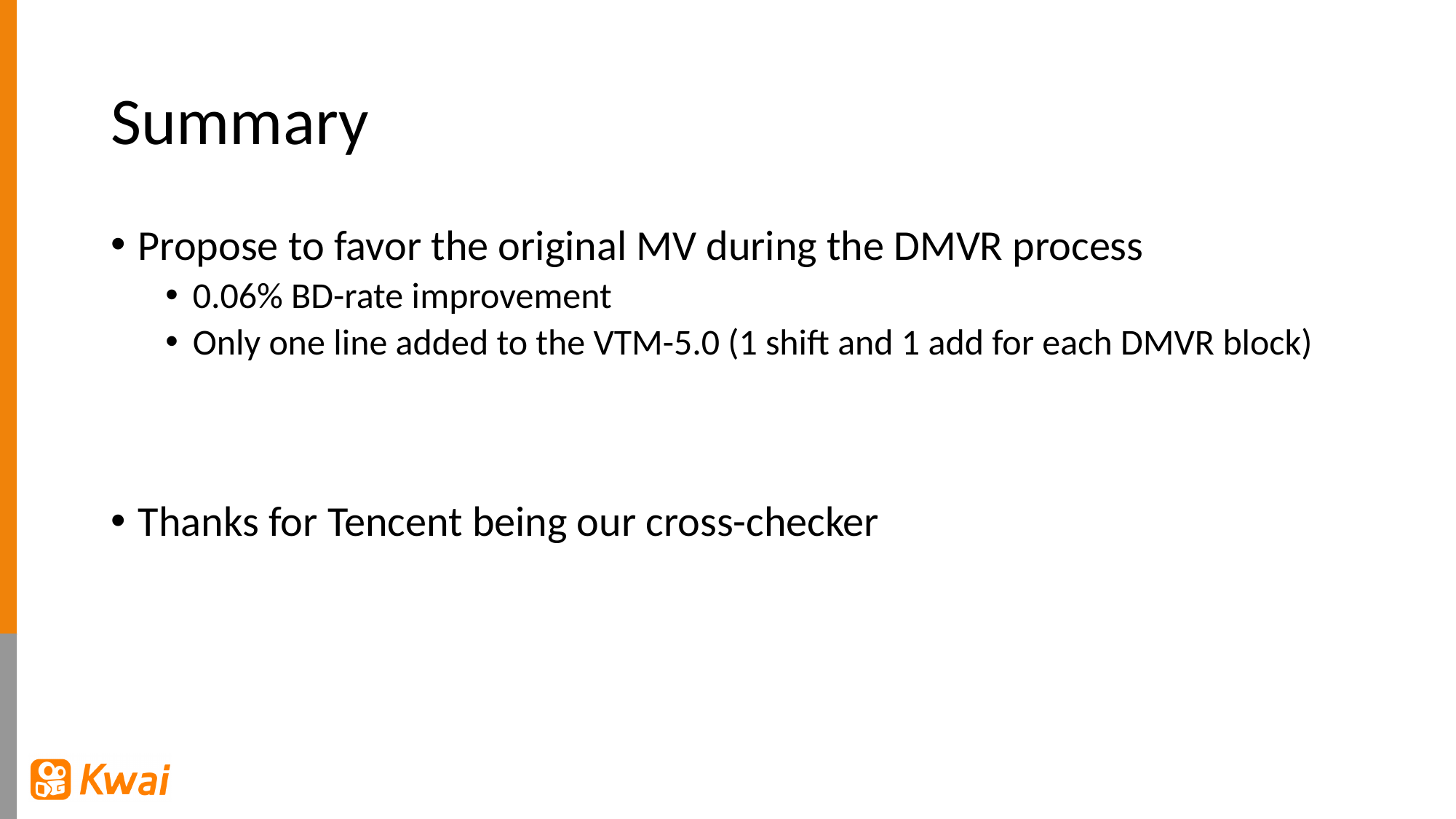

# Summary
Propose to favor the original MV during the DMVR process
0.06% BD-rate improvement
Only one line added to the VTM-5.0 (1 shift and 1 add for each DMVR block)

Thanks for Tencent being our cross-checker